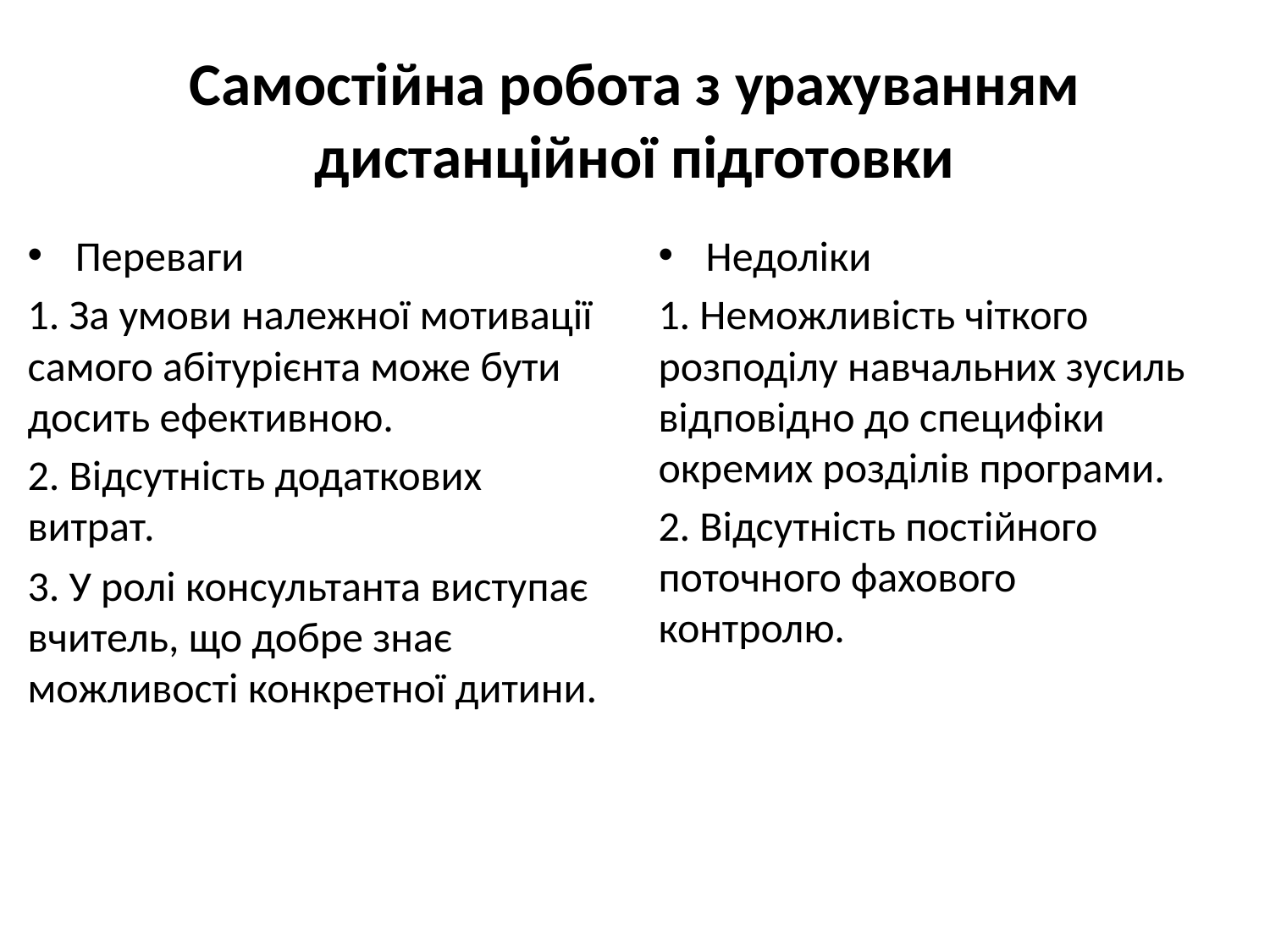

# Самостійна робота з урахуванням дистанційної підготовки
Переваги
1. За умови належної мотивації самого абітурієнта може бути досить ефективною.
2. Відсутність додаткових витрат.
3. У ролі консультанта виступає вчитель, що добре знає можливості конкретної дитини.

Недоліки
1. Неможливість чіткого розподілу навчальних зусиль відповідно до специфіки окремих розділів програми.
2. Відсутність постійного поточного фахового контролю.